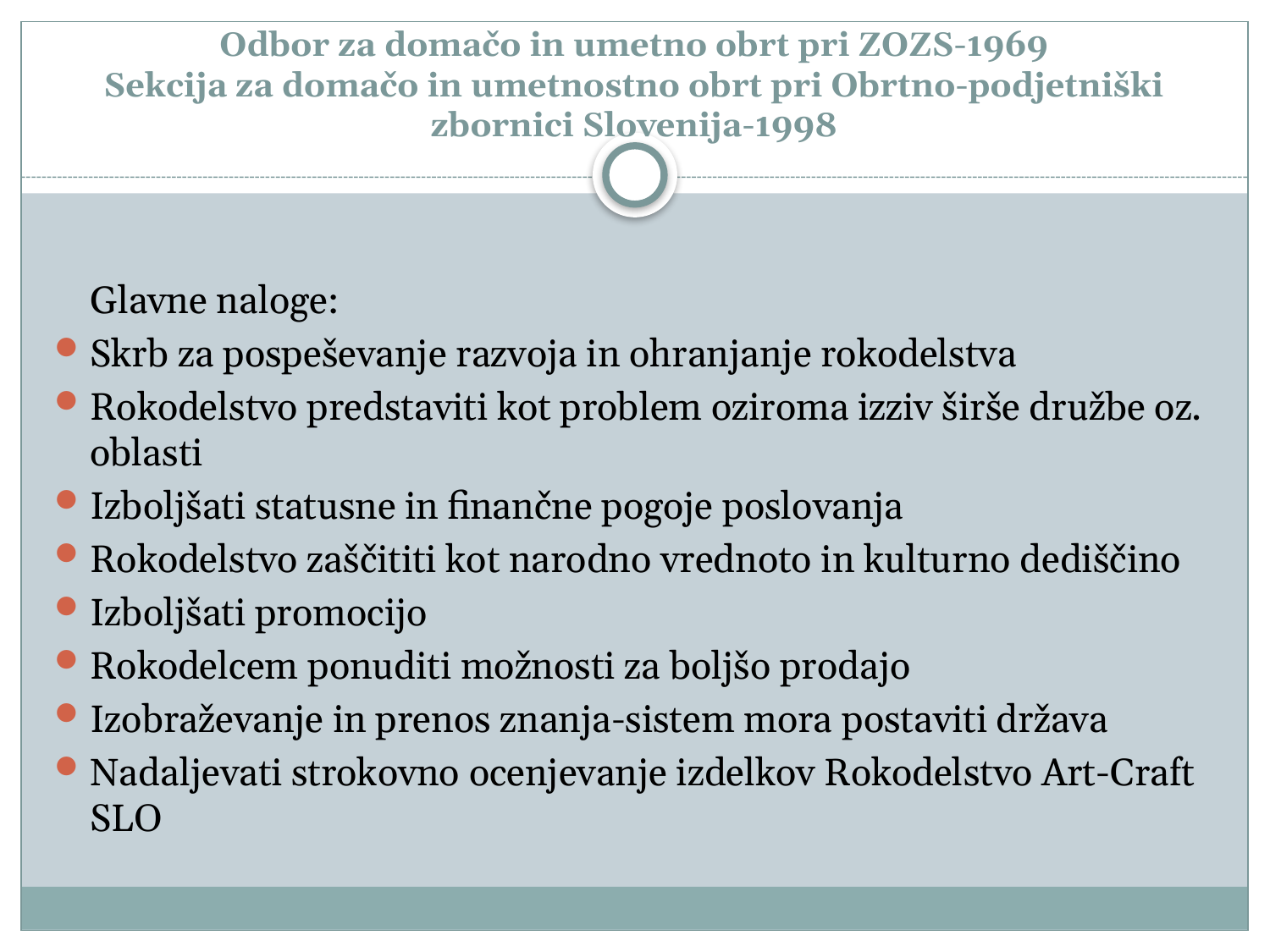

# Odbor za domačo in umetno obrt pri ZOZS-1969 Sekcija za domačo in umetnostno obrt pri Obrtno-podjetniški zbornici Slovenija-1998

	Glavne naloge:
Skrb za pospeševanje razvoja in ohranjanje rokodelstva
Rokodelstvo predstaviti kot problem oziroma izziv širše družbe oz. oblasti
Izboljšati statusne in finančne pogoje poslovanja
Rokodelstvo zaščititi kot narodno vrednoto in kulturno dediščino
Izboljšati promocijo
Rokodelcem ponuditi možnosti za boljšo prodajo
Izobraževanje in prenos znanja-sistem mora postaviti država
Nadaljevati strokovno ocenjevanje izdelkov Rokodelstvo Art-Craft SLO